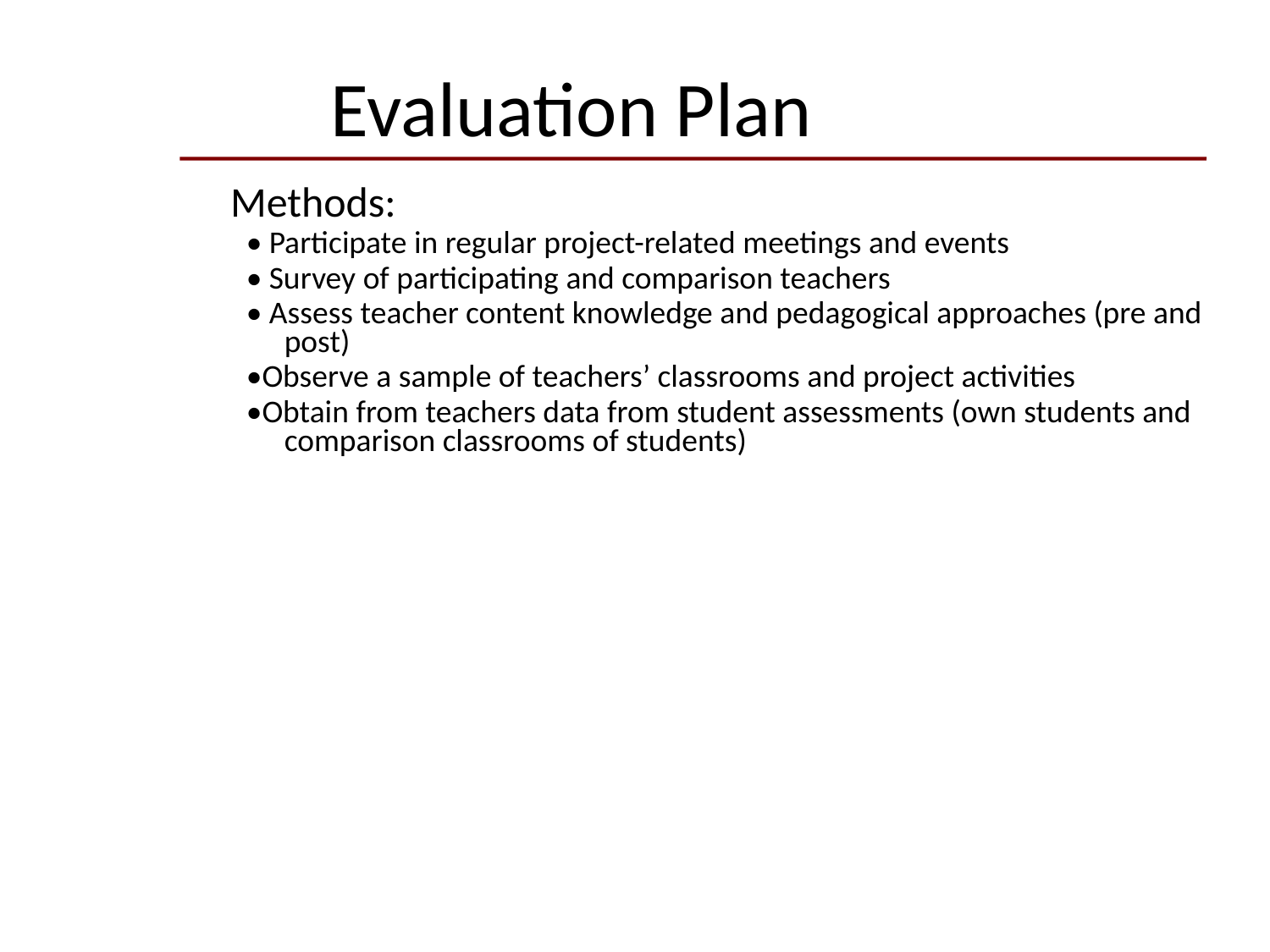

Evaluation Plan

Methods:
• Participate in regular project-related meetings and events
• Survey of participating and comparison teachers
• Assess teacher content knowledge and pedagogical approaches (pre and post)
•Observe a sample of teachers’ classrooms and project activities
•Obtain from teachers data from student assessments (own students and comparison classrooms of students)